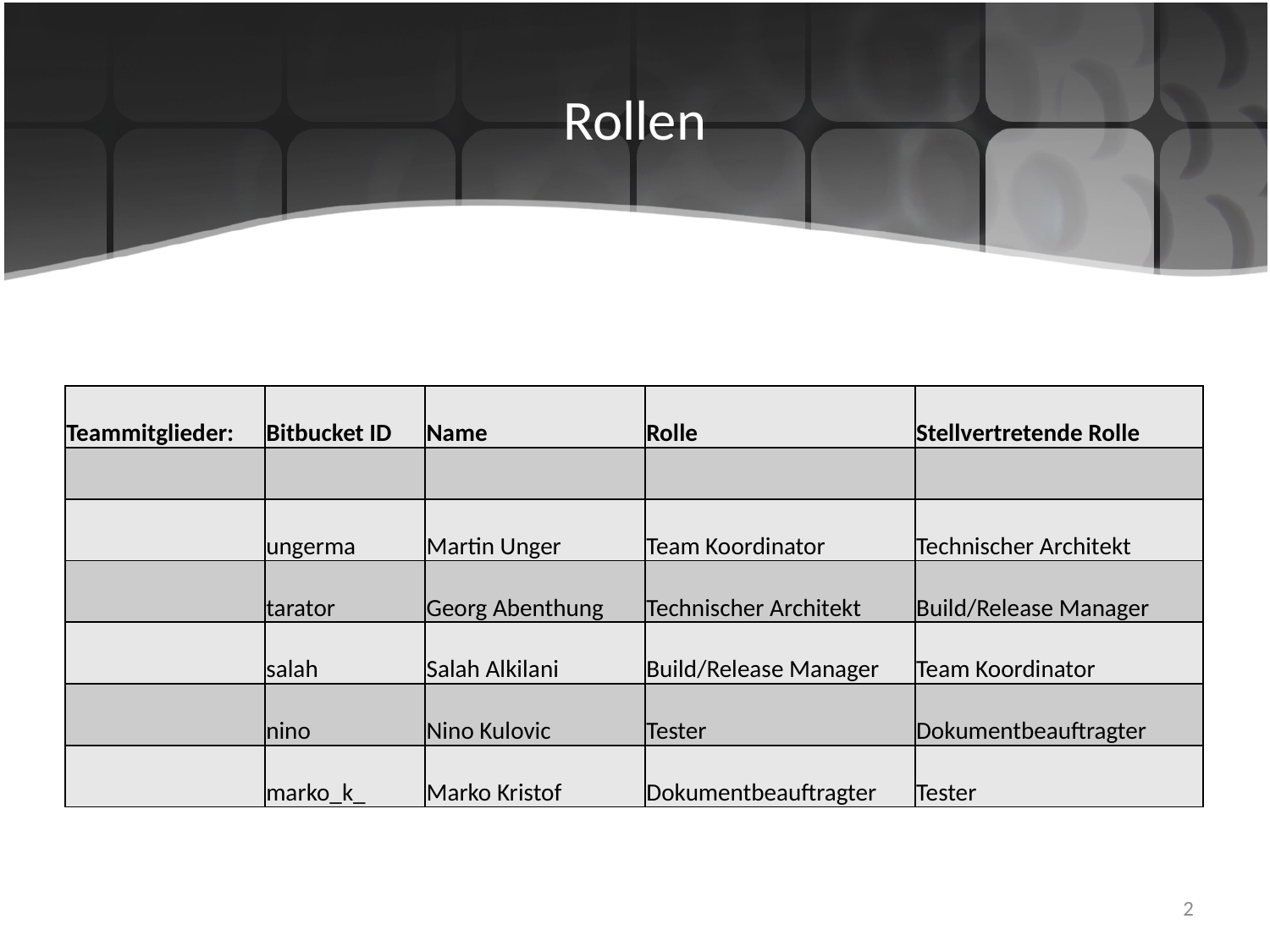

# Rollen
| Teammitglieder: | Bitbucket ID | Name | Rolle | Stellvertretende Rolle |
| --- | --- | --- | --- | --- |
|  |  |  |  |  |
|  | ungerma | Martin Unger | Team Koordinator | Technischer Architekt |
|  | tarator | Georg Abenthung | Technischer Architekt | Build/Release Manager |
|  | salah | Salah Alkilani | Build/Release Manager | Team Koordinator |
|  | nino | Nino Kulovic | Tester | Dokumentbeauftragter |
|  | marko\_k\_ | Marko Kristof | Dokumentbeauftragter | Tester |
2